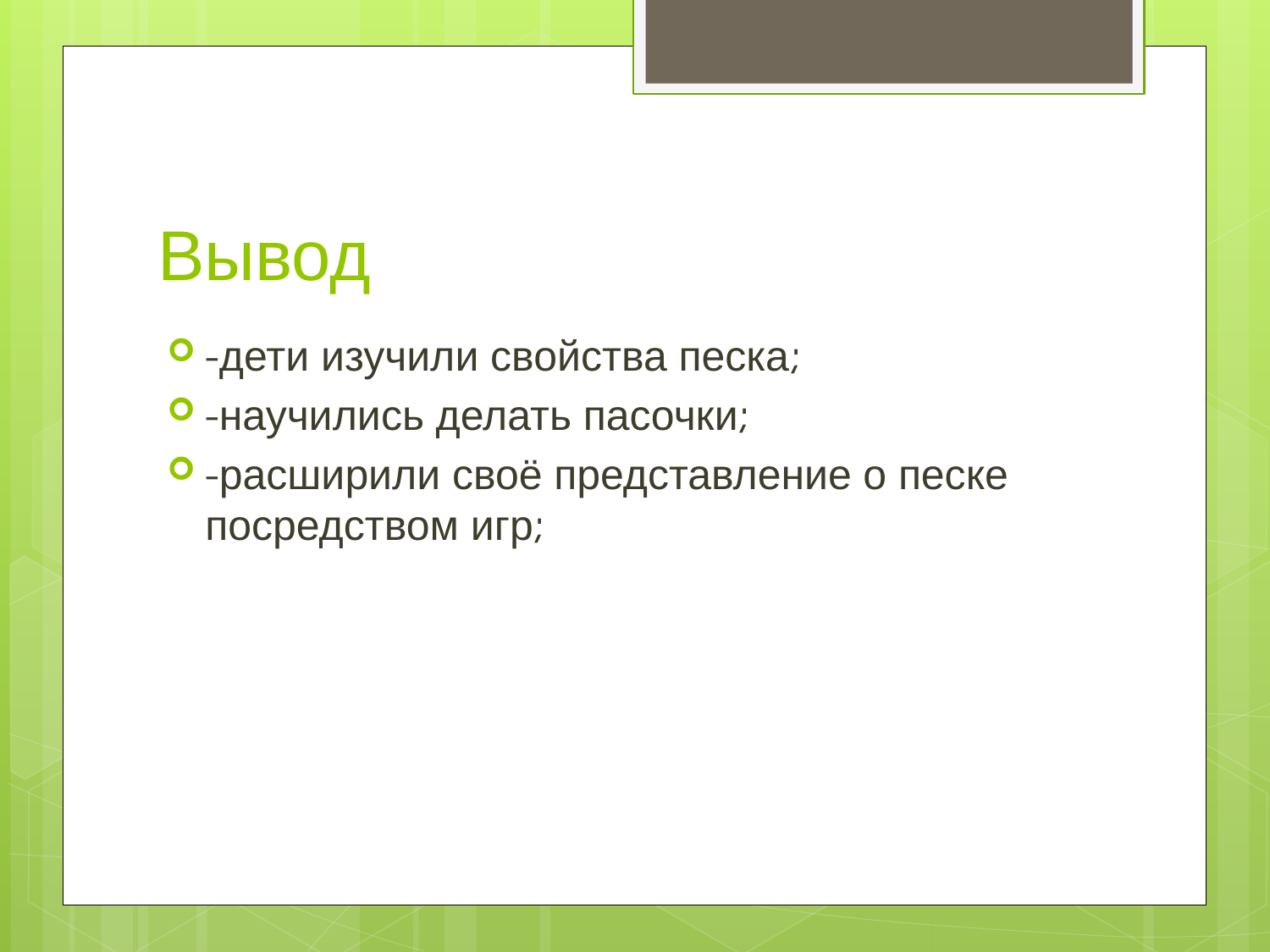

# Вывод
-дети изучили свойства песка;
-научились делать пасочки;
-расширили своё представление о песке посредством игр;